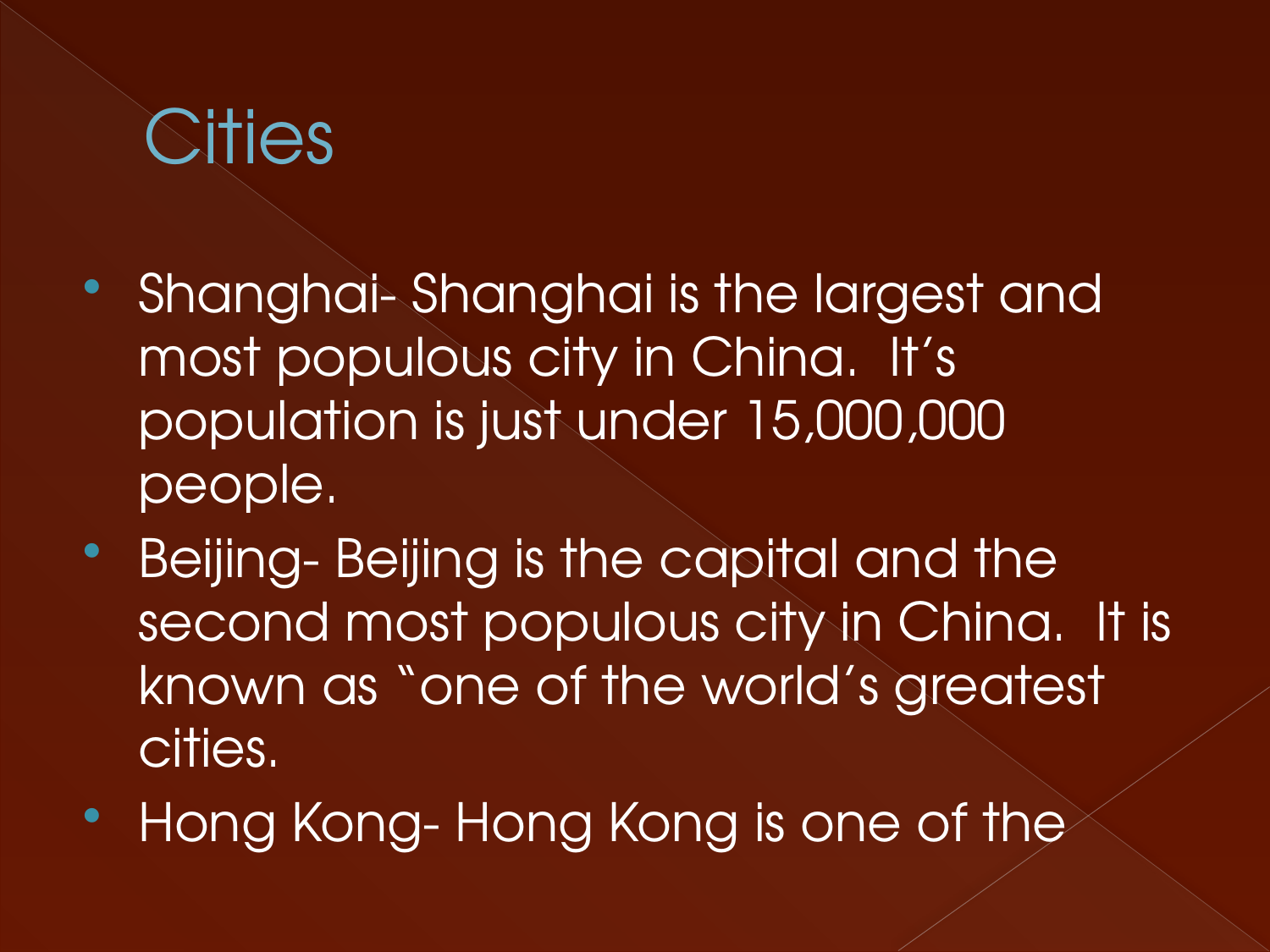

# Cities
Shanghai- Shanghai is the largest and most populous city in China.  It’s population is just under 15,000,000 people.
Beijing- Beijing is the capital and the second most populous city in China.  It is known as “one of the world’s greatest cities.
Hong Kong- Hong Kong is one of the